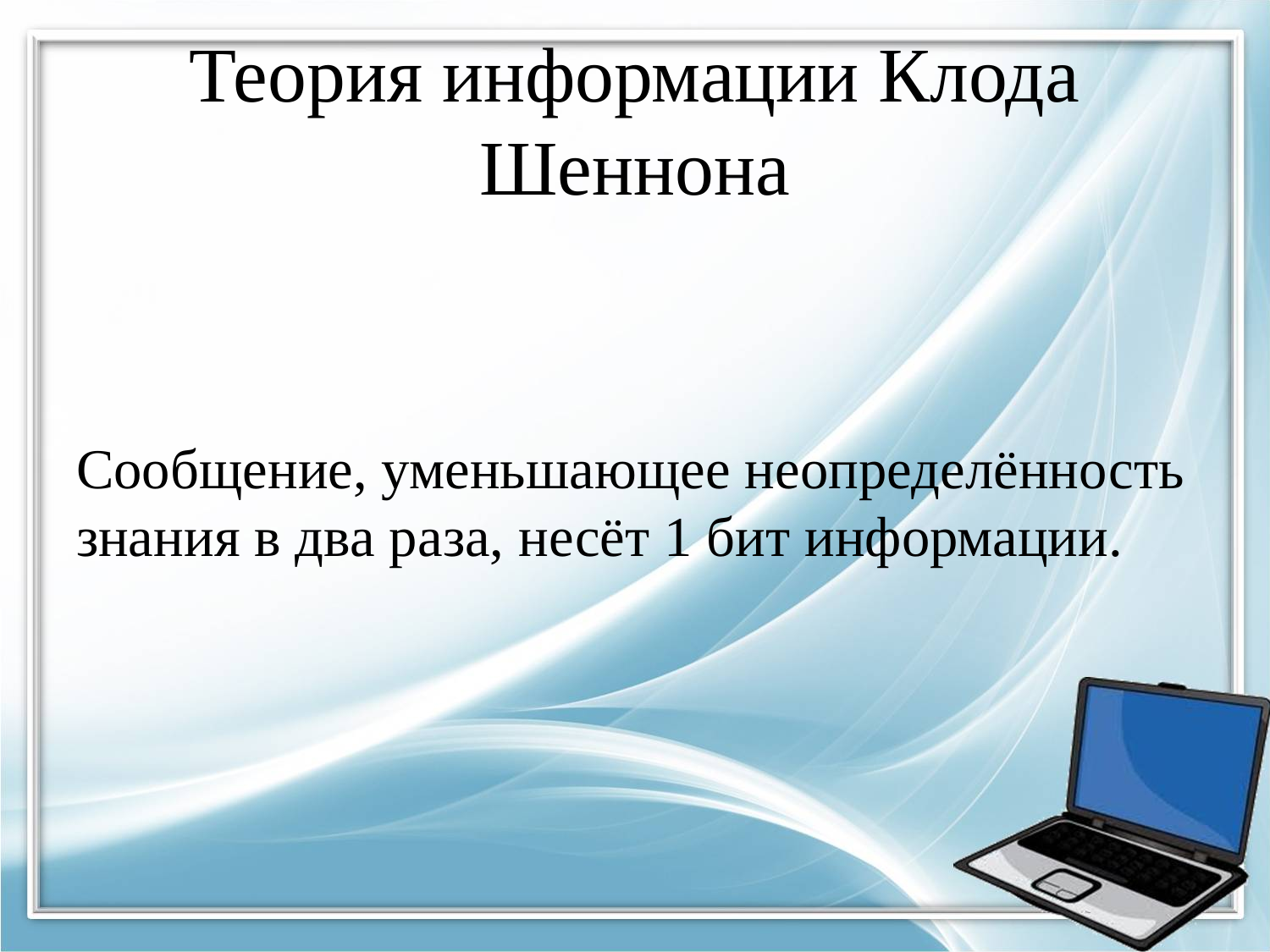

# Теория информации Клода Шеннона
Сообщение, уменьшающее неопределённость знания в два раза, несёт 1 бит информации.